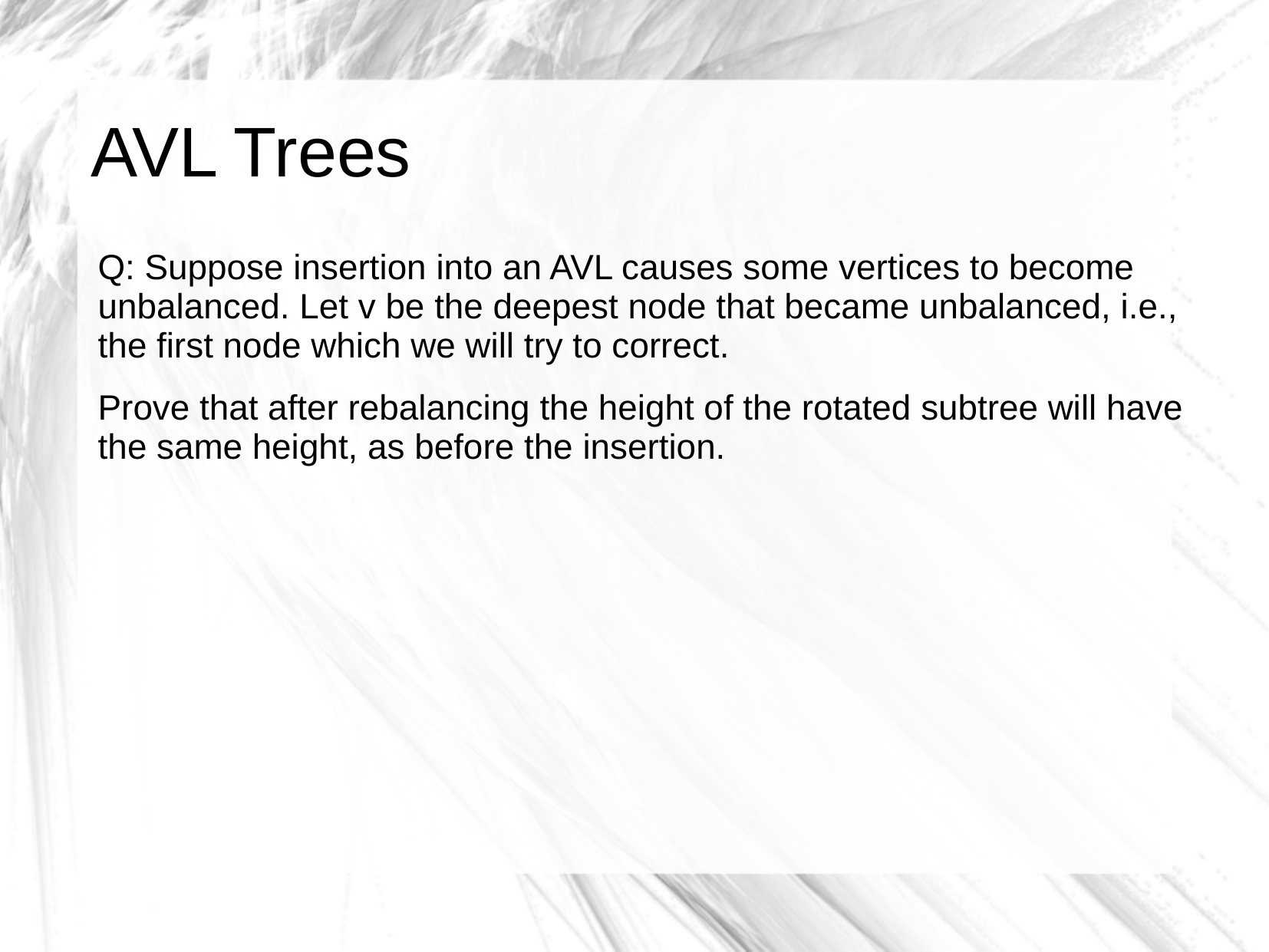

# AVL Trees
Q: Suppose insertion into an AVL causes some vertices to become unbalanced. Let v be the deepest node that became unbalanced, i.e., the first node which we will try to correct.
Prove that after rebalancing the height of the rotated subtree will have the same height, as before the insertion.